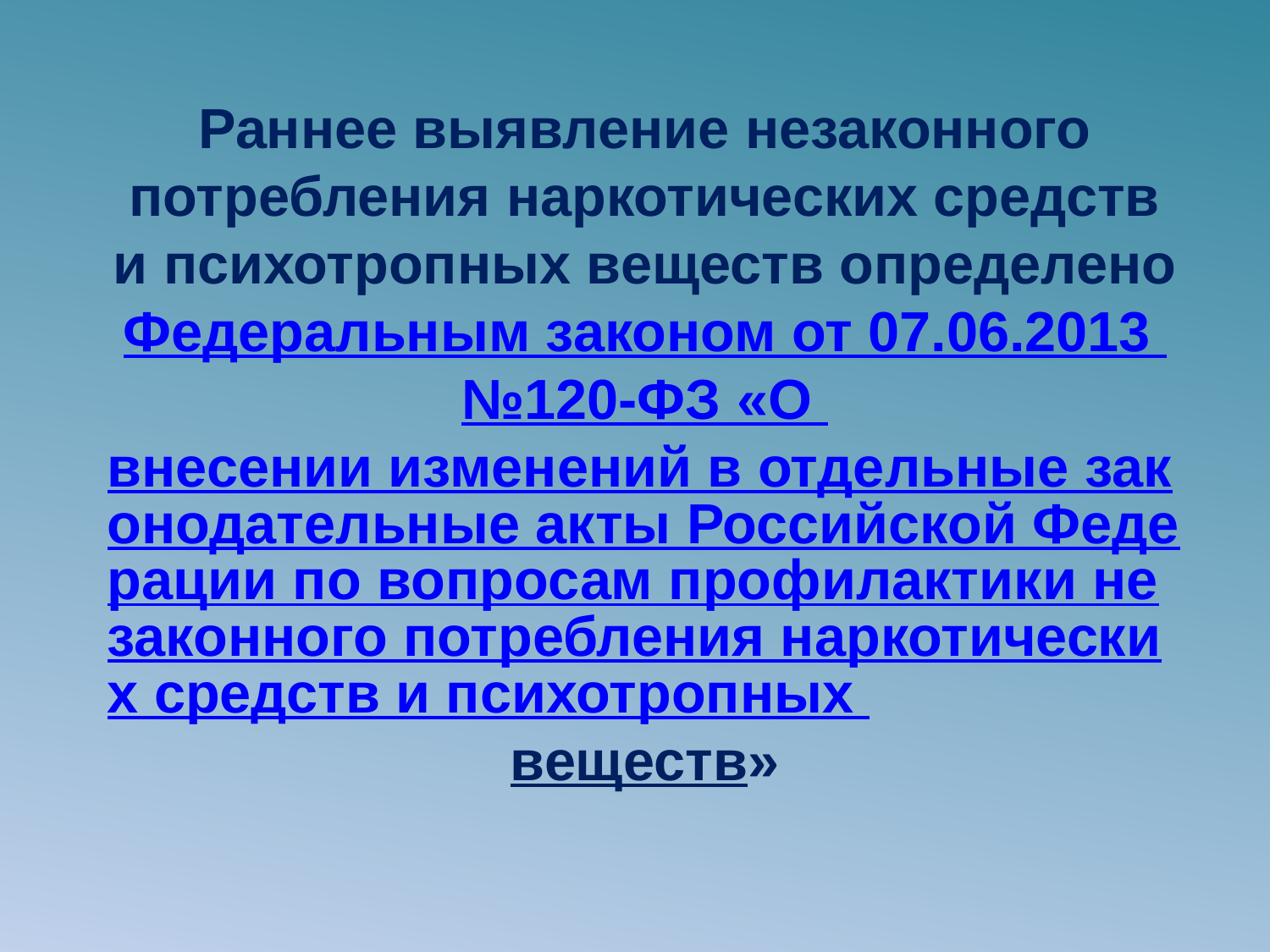

Раннее выявление незаконного потребления наркотических средств и психотропных веществ определено Федеральным законом от 07.06.2013 №120-ФЗ «О внесении изменений в отдельные законодательные акты Российской Федерации по вопросам профилактики незаконного потребления наркотических средств и психотропных веществ»